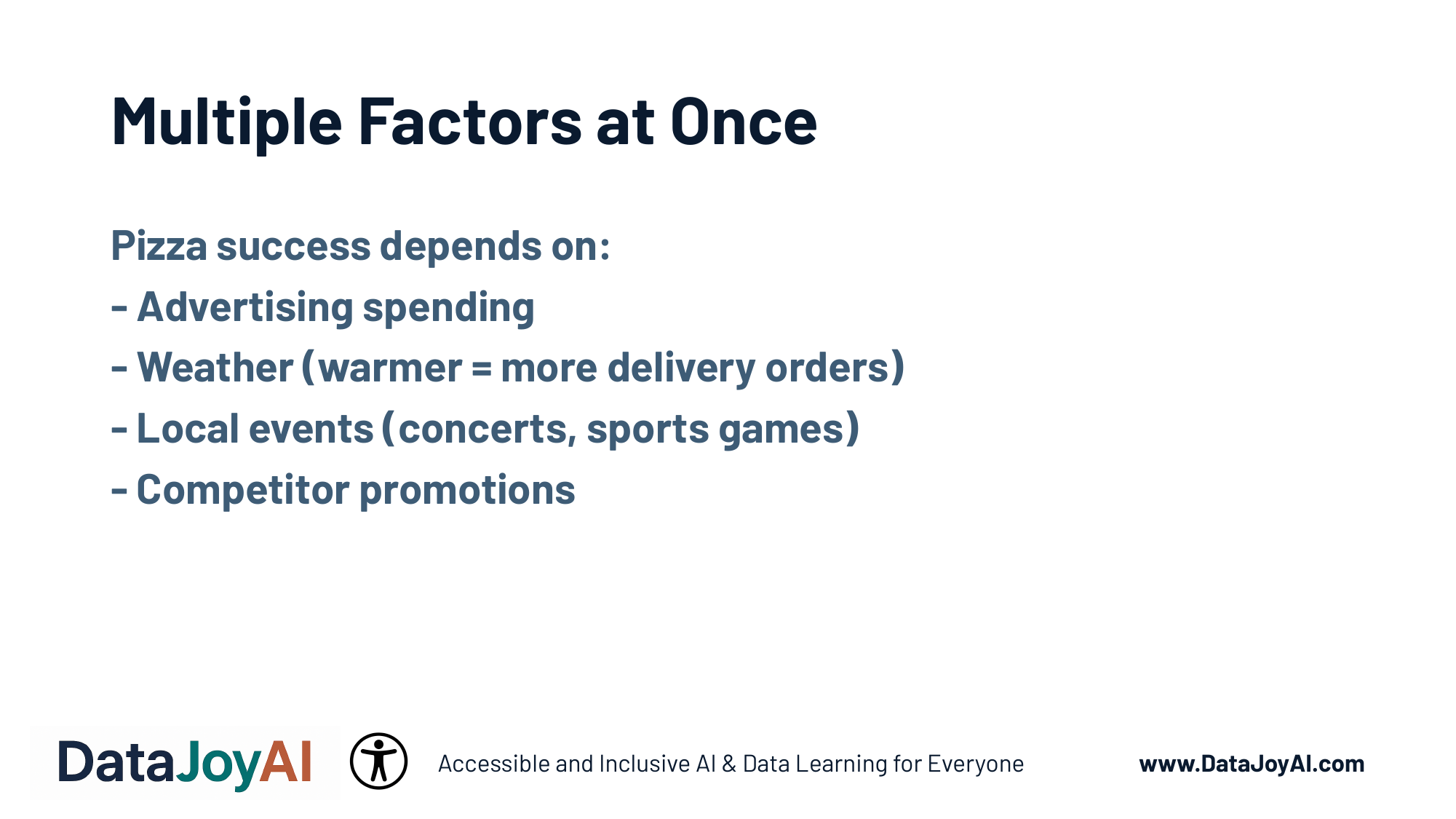

# Multiple Factors at Once
Pizza success depends on:
- Advertising spending
- Weather (warmer = more delivery orders)
- Local events (concerts, sports games)
- Competitor promotions